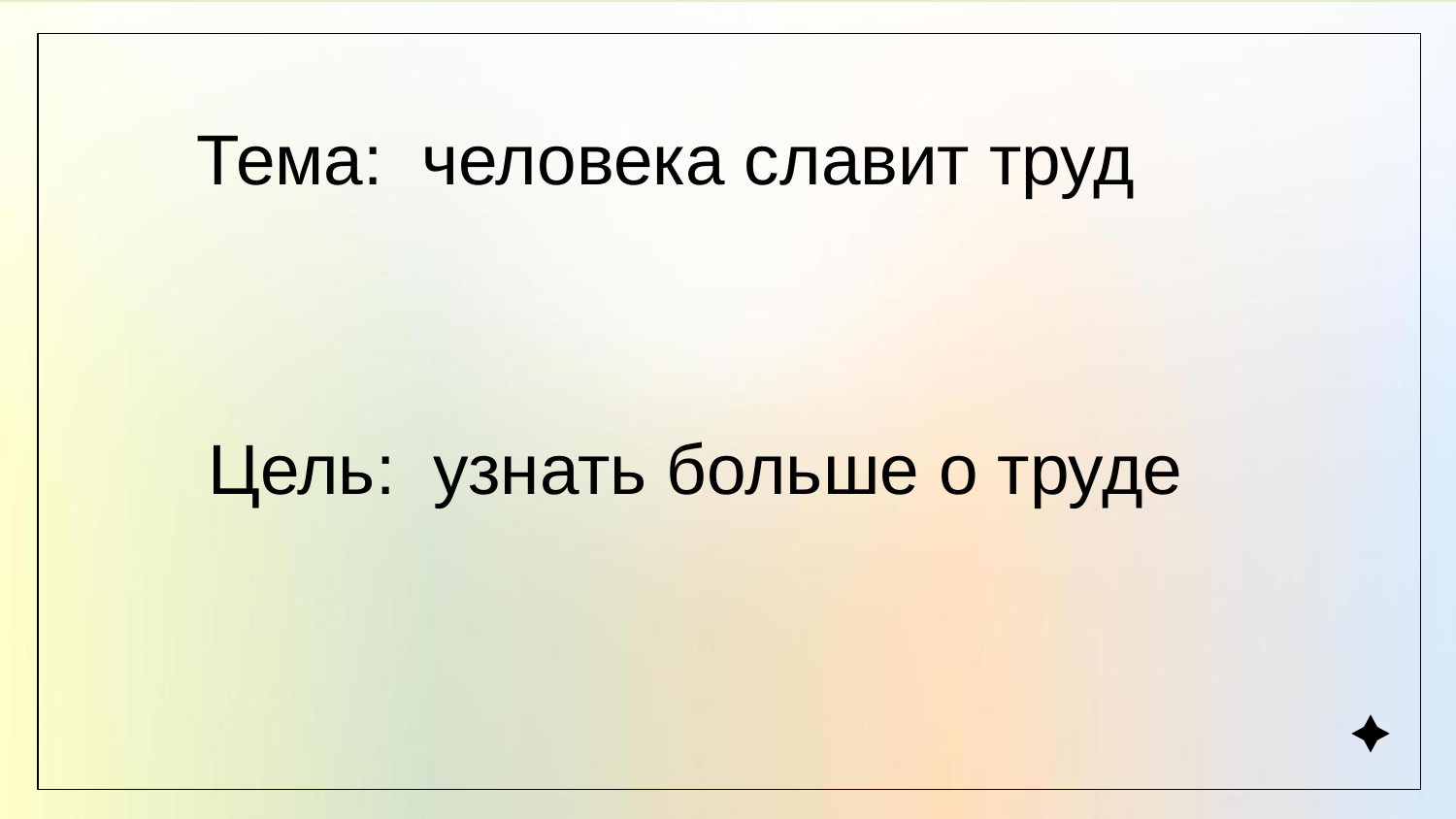

# Тема:
человека славит труд
Цель:
узнать больше о труде